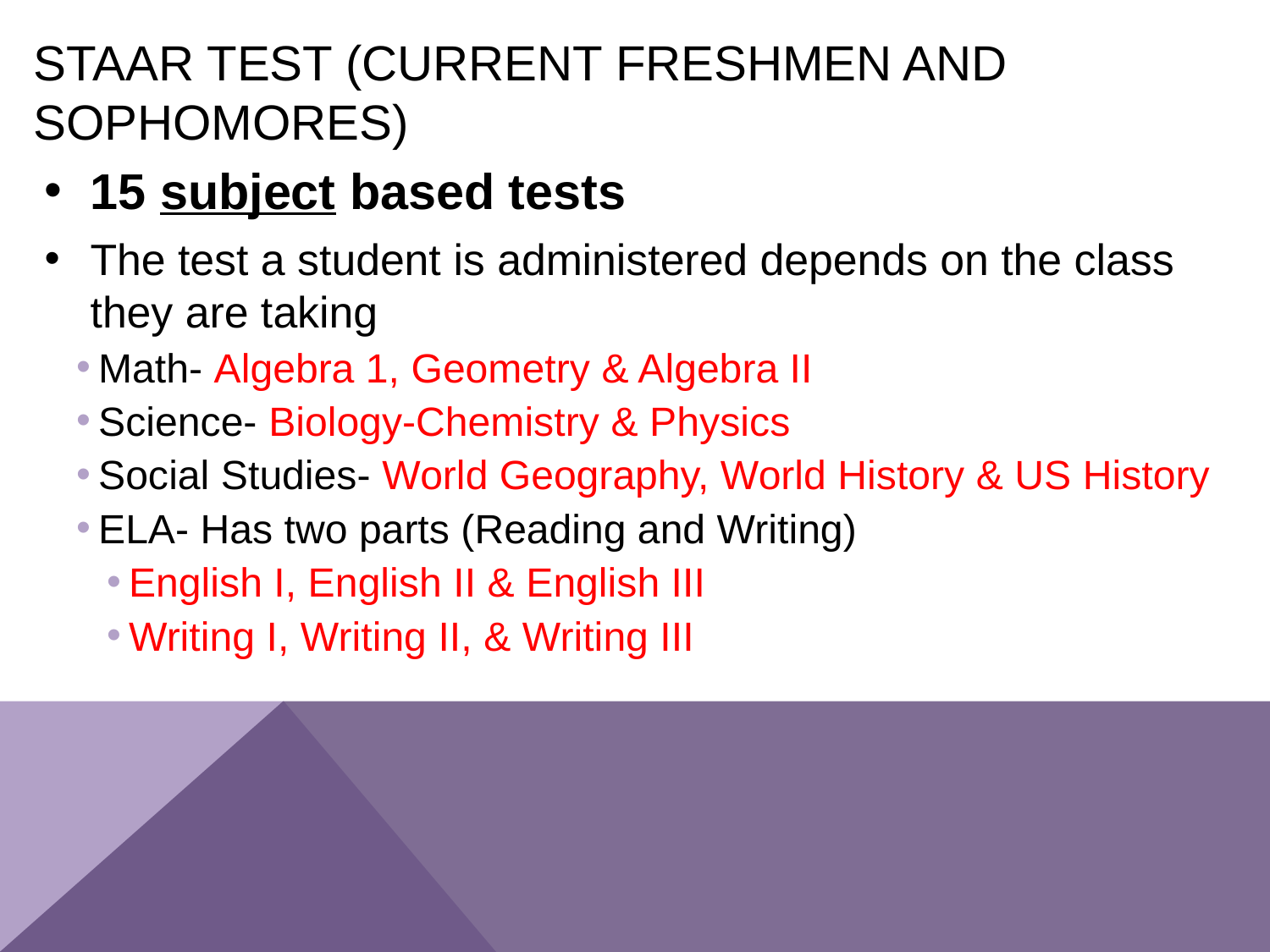

# Staar test (CURRENT freshmen and sophomores)
15 subject based tests
The test a student is administered depends on the class they are taking
Math- Algebra 1, Geometry & Algebra II
Science- Biology-Chemistry & Physics
Social Studies- World Geography, World History & US History
ELA- Has two parts (Reading and Writing)
English I, English II & English III
Writing I, Writing II, & Writing III